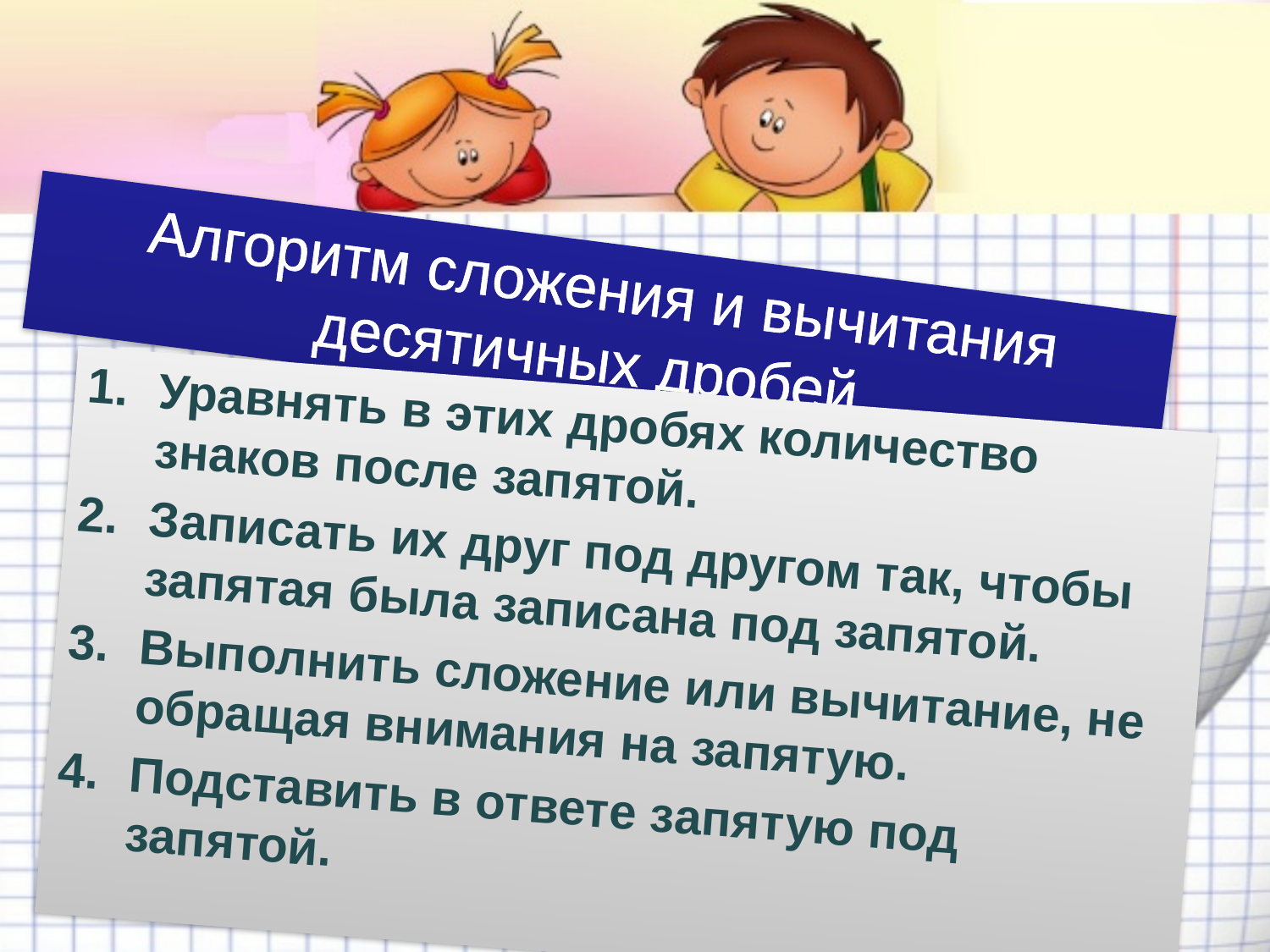

# Алгоритм сложения и вычитания десятичных дробей.
Уравнять в этих дробях количество знаков после запятой.
Записать их друг под другом так, чтобы запятая была записана под запятой.
Выполнить сложение или вычитание, не обращая внимания на запятую.
Подставить в ответе запятую под запятой.